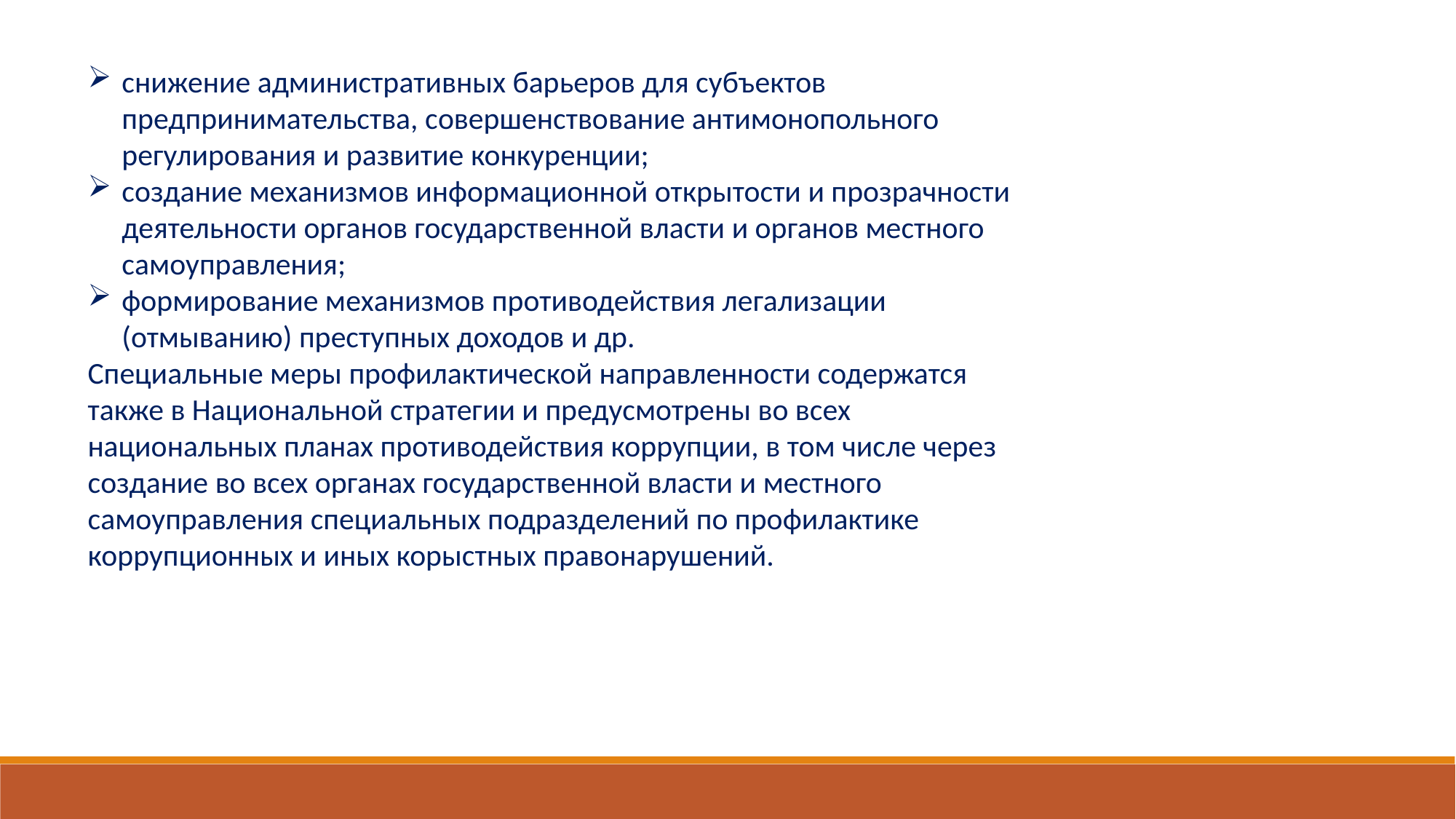

снижение административных барьеров для субъектов предпринимательства, совершенствование антимонопольного регулирования и развитие конкуренции;
создание механизмов информационной открытости и прозрачности деятельности органов государственной власти и органов местного самоуправления;
формирование механизмов противодействия легализации (отмыванию) преступных доходов и др.
Специальные меры профилактической направленности содержатся также в Национальной стратегии и предусмотрены во всех национальных планах противодействия коррупции, в том числе через создание во всех органах государственной власти и местного самоуправления специальных подразделений по профилактике коррупционных и иных корыстных правонарушений.